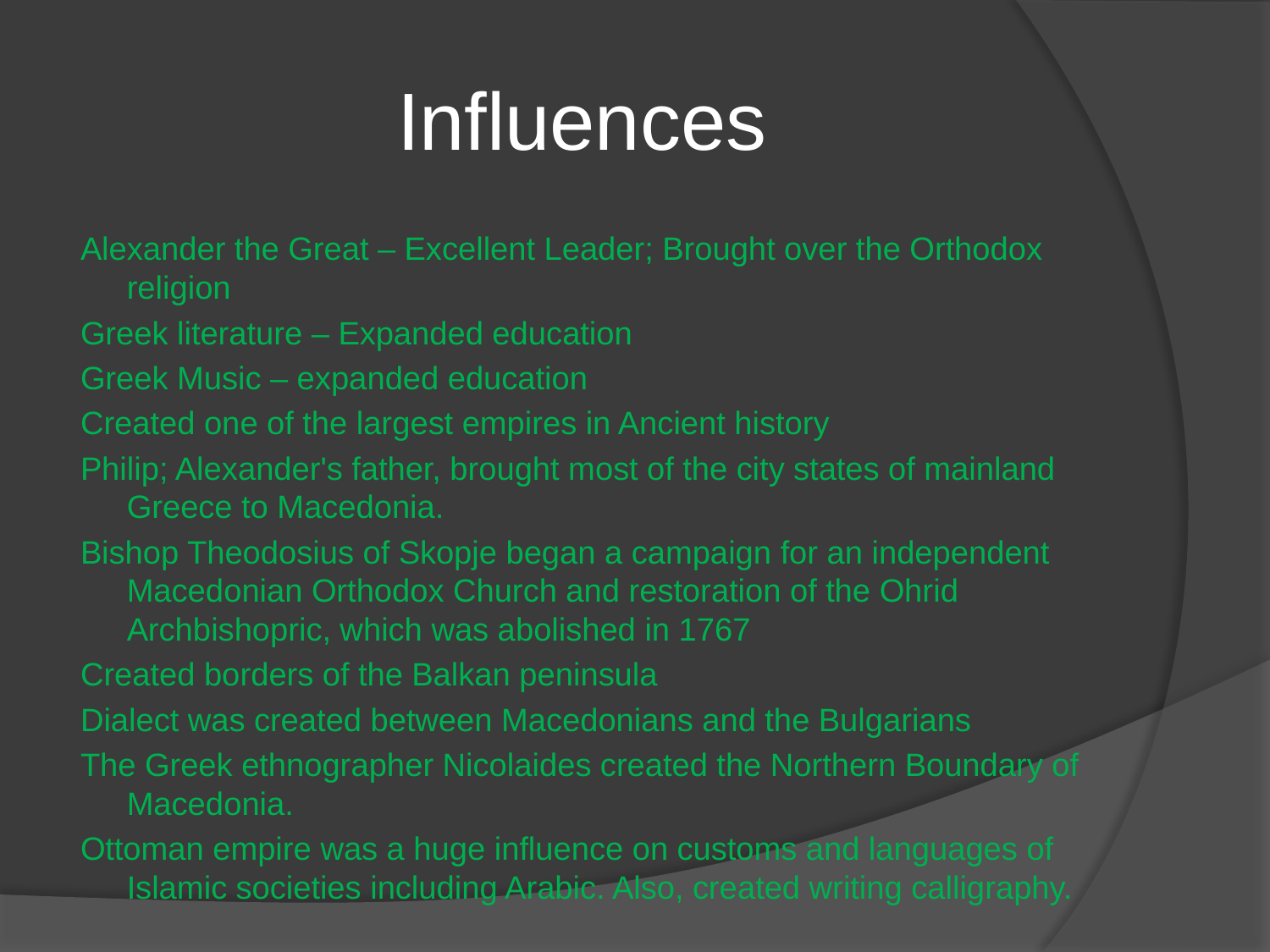

# Influences
Alexander the Great – Excellent Leader; Brought over the Orthodox religion
Greek literature – Expanded education
Greek Music – expanded education
Created one of the largest empires in Ancient history
Philip; Alexander's father, brought most of the city states of mainland Greece to Macedonia.
Bishop Theodosius of Skopje began a campaign for an independent Macedonian Orthodox Church and restoration of the Ohrid Archbishopric, which was abolished in 1767
Created borders of the Balkan peninsula
Dialect was created between Macedonians and the Bulgarians
The Greek ethnographer Nicolaides created the Northern Boundary of Macedonia.
Ottoman empire was a huge influence on customs and languages of Islamic societies including Arabic. Also, created writing calligraphy.